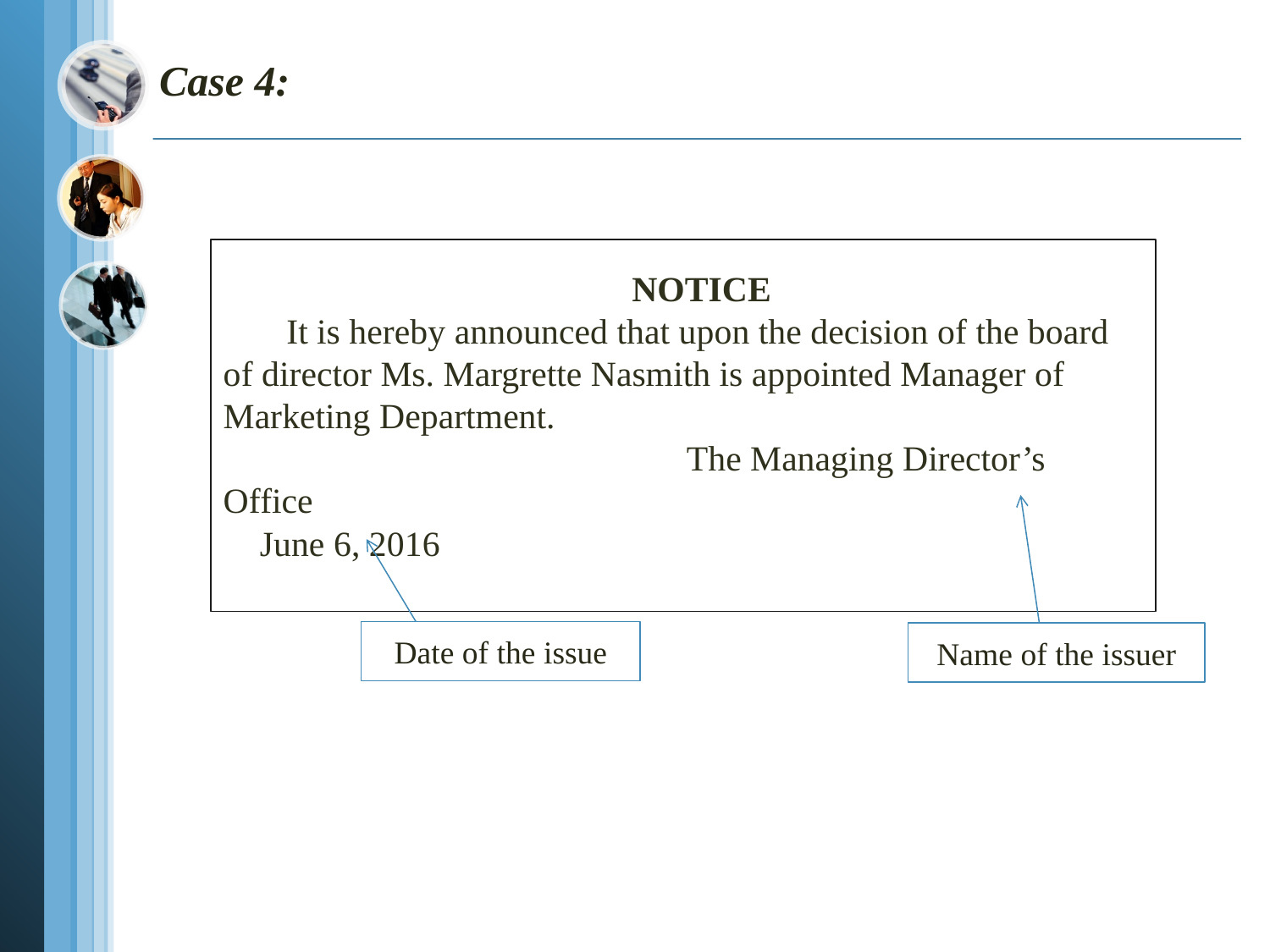

# Case 4:

NOTICE
   It is hereby announced that upon the decision of the board of director Ms. Margrette Nasmith is appointed Manager of Marketing Department.
                                                The Managing Director’s Office
June 6, 2016

Date of the issue
Name of the issuer